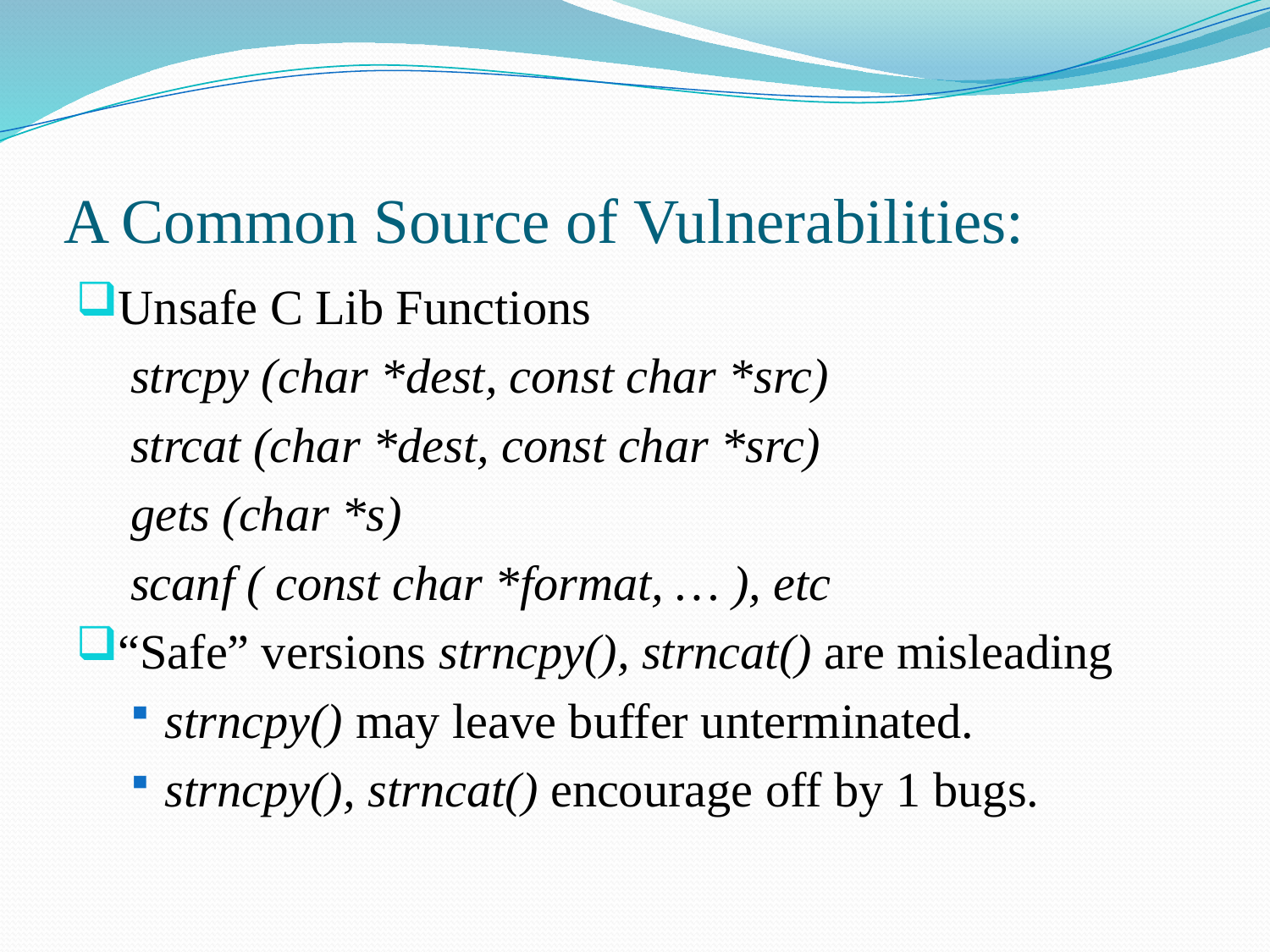

# A Common Source of Vulnerabilities:
Unsafe C Lib Functions
strcpy (char *dest, const char *src)
strcat (char *dest, const char *src)
gets (char *s)
scanf ( const char *format, … ), etc
“Safe” versions strncpy(), strncat() are misleading
strncpy() may leave buffer unterminated.
strncpy(), strncat() encourage off by 1 bugs.